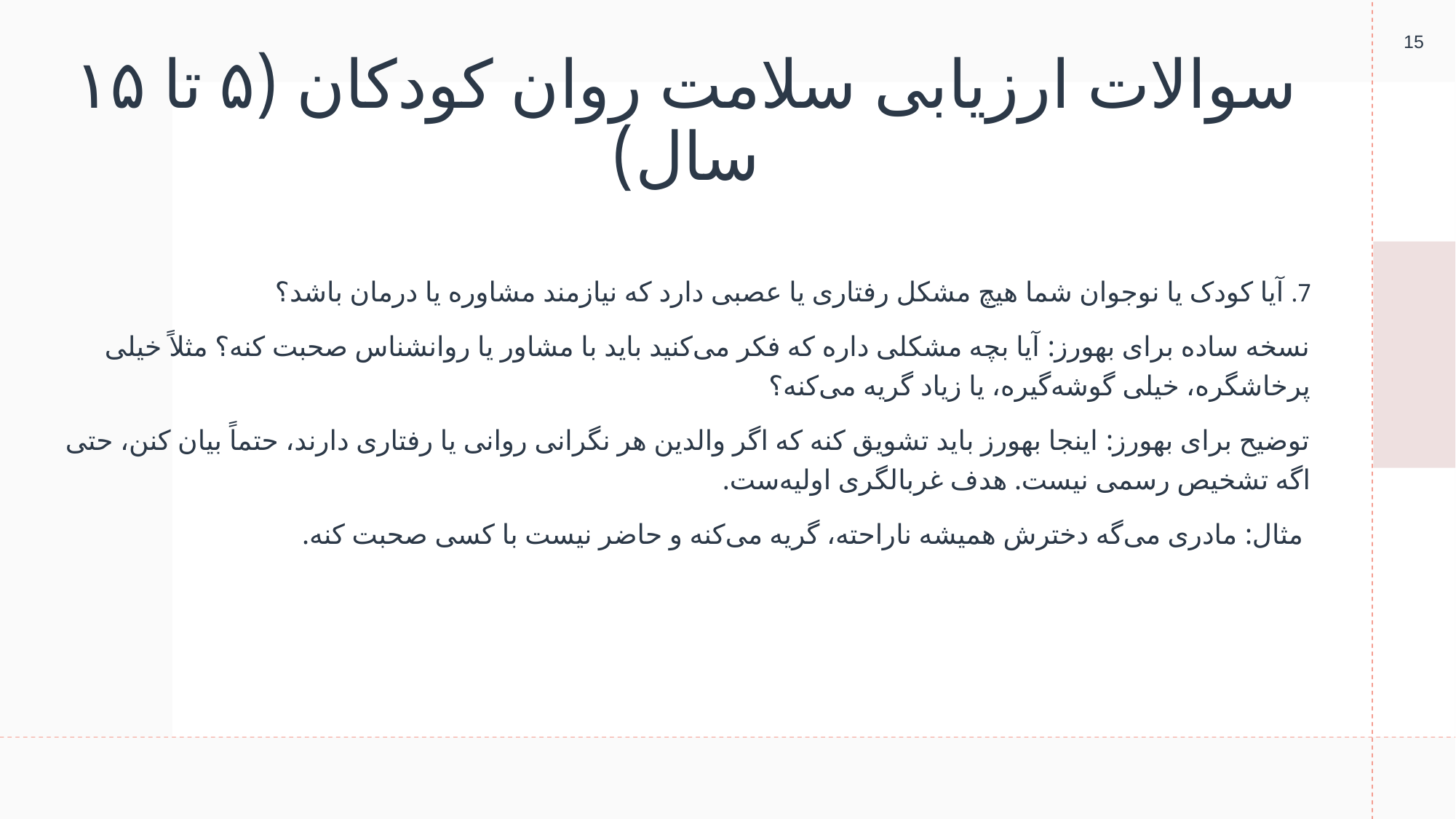

15
# سوالات ارزیابی سلامت روان کودکان (۵ تا ۱۵ سال)
7. آیا کودک یا نوجوان شما هیچ مشکل رفتاری یا عصبی دارد که نیازمند مشاوره یا درمان باشد؟
نسخه ساده برای بهورز: آیا بچه مشکلی داره که فکر می‌کنید باید با مشاور یا روانشناس صحبت کنه؟ مثلاً خیلی پرخاشگره، خیلی گوشه‌گیره، یا زیاد گریه می‌کنه؟
توضیح برای بهورز: اینجا بهورز باید تشویق کنه که اگر والدین هر نگرانی روانی یا رفتاری دارند، حتماً بیان کنن، حتی اگه تشخیص رسمی نیست. هدف غربالگری اولیه‌ست.
 مثال: مادری می‌گه دخترش همیشه ناراحته، گریه می‌کنه و حاضر نیست با کسی صحبت کنه.